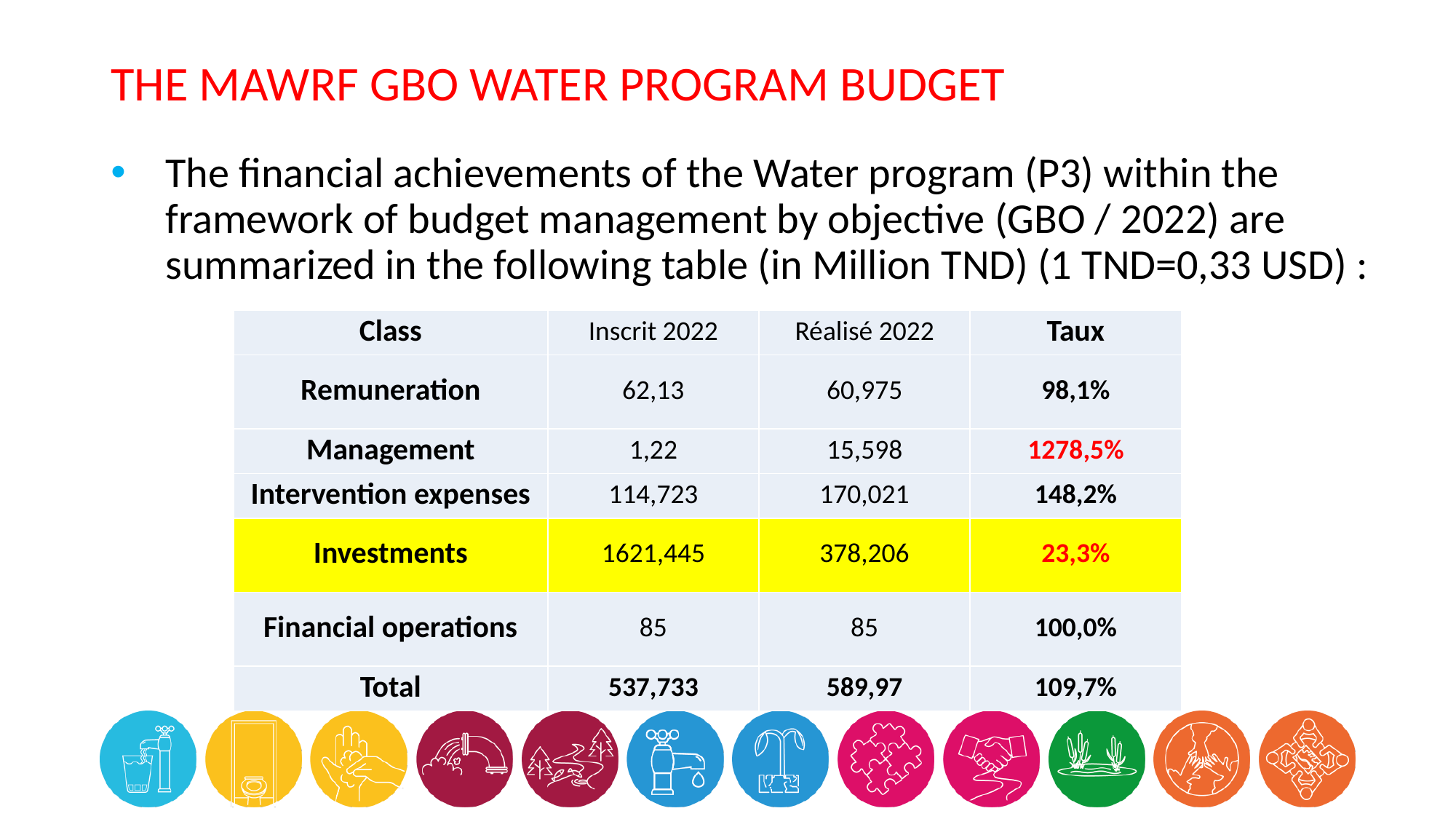

# THE MAWRF GBO WATER PROGRAM BUDGET
The financial achievements of the Water program (P3) within the framework of budget management by objective (GBO / 2022) are summarized in the following table (in Million TND) (1 TND=0,33 USD) :

| Class | Inscrit 2022 | Réalisé 2022 | Taux |
| --- | --- | --- | --- |
| Remuneration | 62,13 | 60,975 | 98,1% |
| Management | 1,22 | 15,598 | 1278,5% |
| Intervention expenses | 114,723 | 170,021 | 148,2% |
| Investments | 1621,445 | 378,206 | 23,3% |
| Financial operations | 85 | 85 | 100,0% |
| Total | 537,733 | 589,97 | 109,7% |